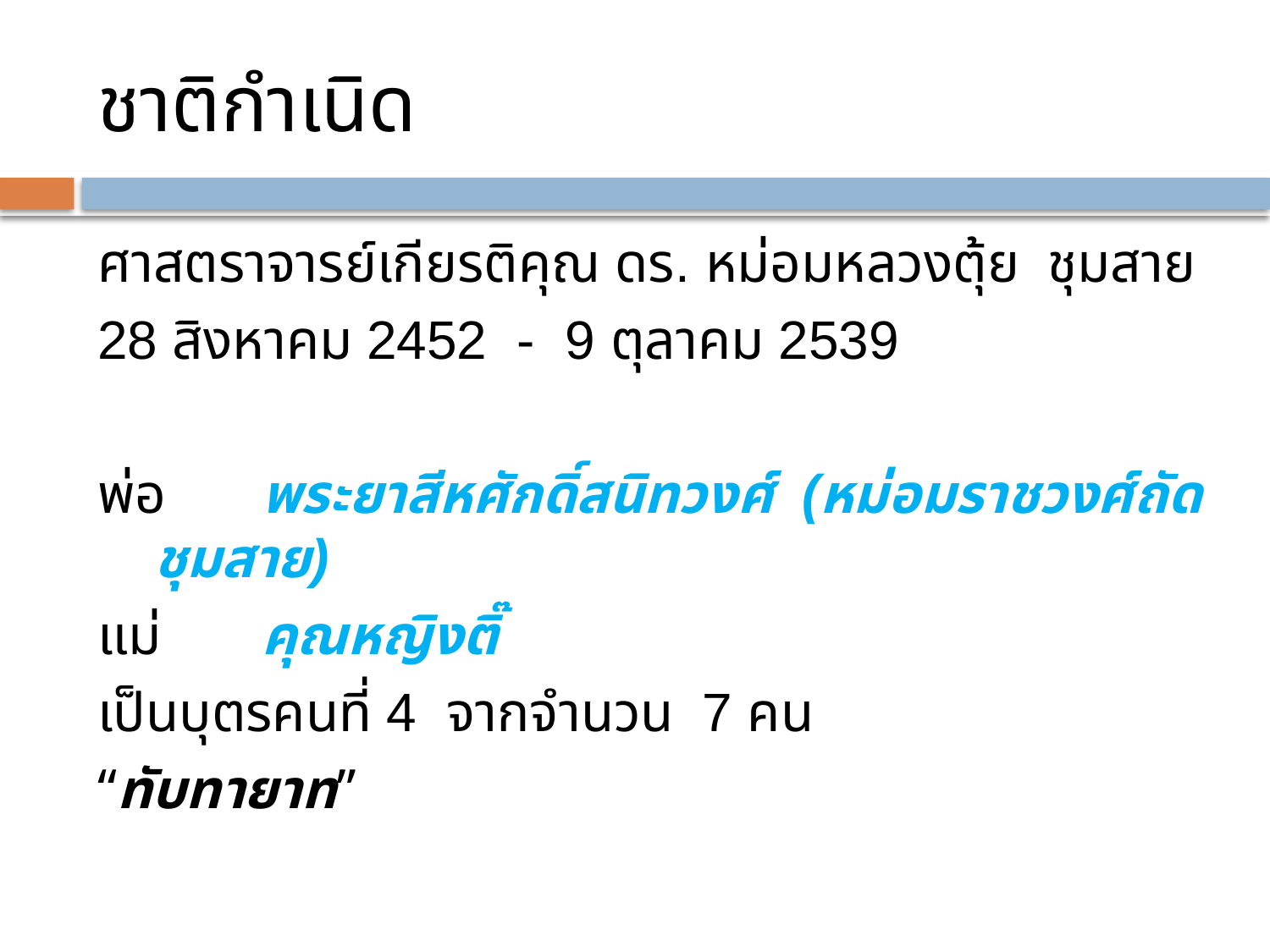

# ชาติกำเนิด
ศาสตราจารย์เกียรติคุณ ดร. หม่อมหลวงตุ้ย  ชุมสาย
28 สิงหาคม 2452  -  9 ตุลาคม 2539

พ่อ	พระยาสีหศักดิ์สนิทวงศ์  (หม่อมราชวงศ์ถัด  ชุมสาย)
แม่	คุณหญิงติ๊
เป็นบุตรคนที่ 4  จากจำนวน  7 คน
“ทับทายาท”